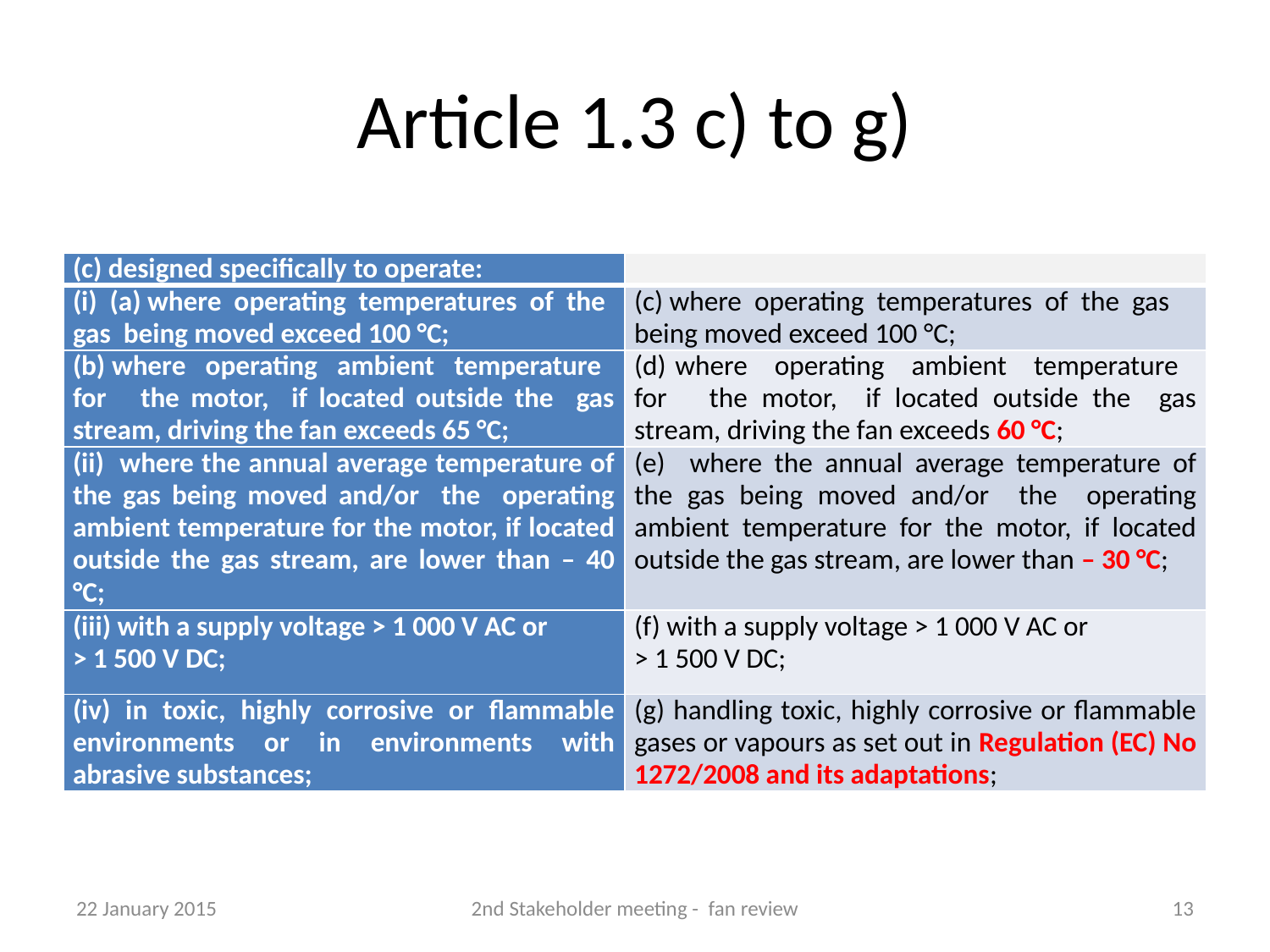

# Article 1.3 c) to g)
| (c) designed specifically to operate: |  |
| --- | --- |
| (i) (a) where operating temperatures of the gas being moved exceed 100 °C; | (c) where operating temperatures of the gas being moved exceed 100 °C; |
| (b) where operating ambient temperature for the motor, if located outside the gas stream, driving the fan exceeds 65 °C; | (d) where operating ambient temperature for the motor, if located outside the gas stream, driving the fan exceeds 60 °C; |
| (ii) where the annual average temperature of the gas being moved and/or the operating ambient temperature for the motor, if located outside the gas stream, are lower than – 40 °C; | (e) where the annual average temperature of the gas being moved and/or the operating ambient temperature for the motor, if located outside the gas stream, are lower than – 30 °C; |
| (iii) with a supply voltage > 1 000 V AC or > 1 500 V DC; | (f) with a supply voltage > 1 000 V AC or > 1 500 V DC; |
| (iv) in toxic, highly corrosive or flammable environments or in environments with abrasive substances; | (g) handling toxic, highly corrosive or flammable gases or vapours as set out in Regulation (EC) No 1272/2008 and its adaptations; |
22 January 2015
2nd Stakeholder meeting -  fan review
13